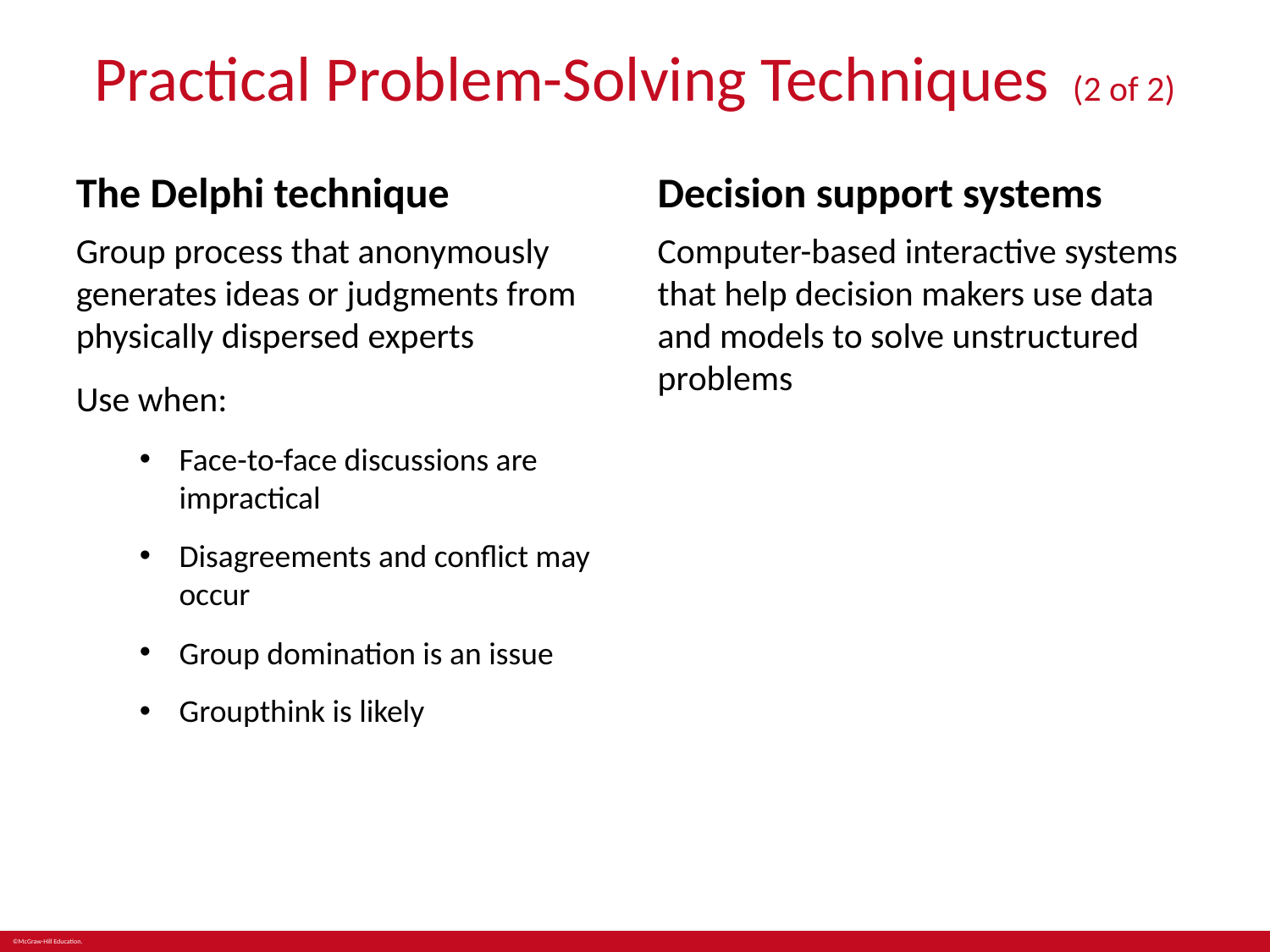

# Practical Problem-Solving Techniques  (2 of 2)
The Delphi technique
Decision support systems
Group process that anonymously generates ideas or judgments from physically dispersed experts
Use when:
Face-to-face discussions are impractical
Disagreements and conflict may occur
Group domination is an issue
Groupthink is likely

Computer-based interactive systems that help decision makers use data and models to solve unstructured problems